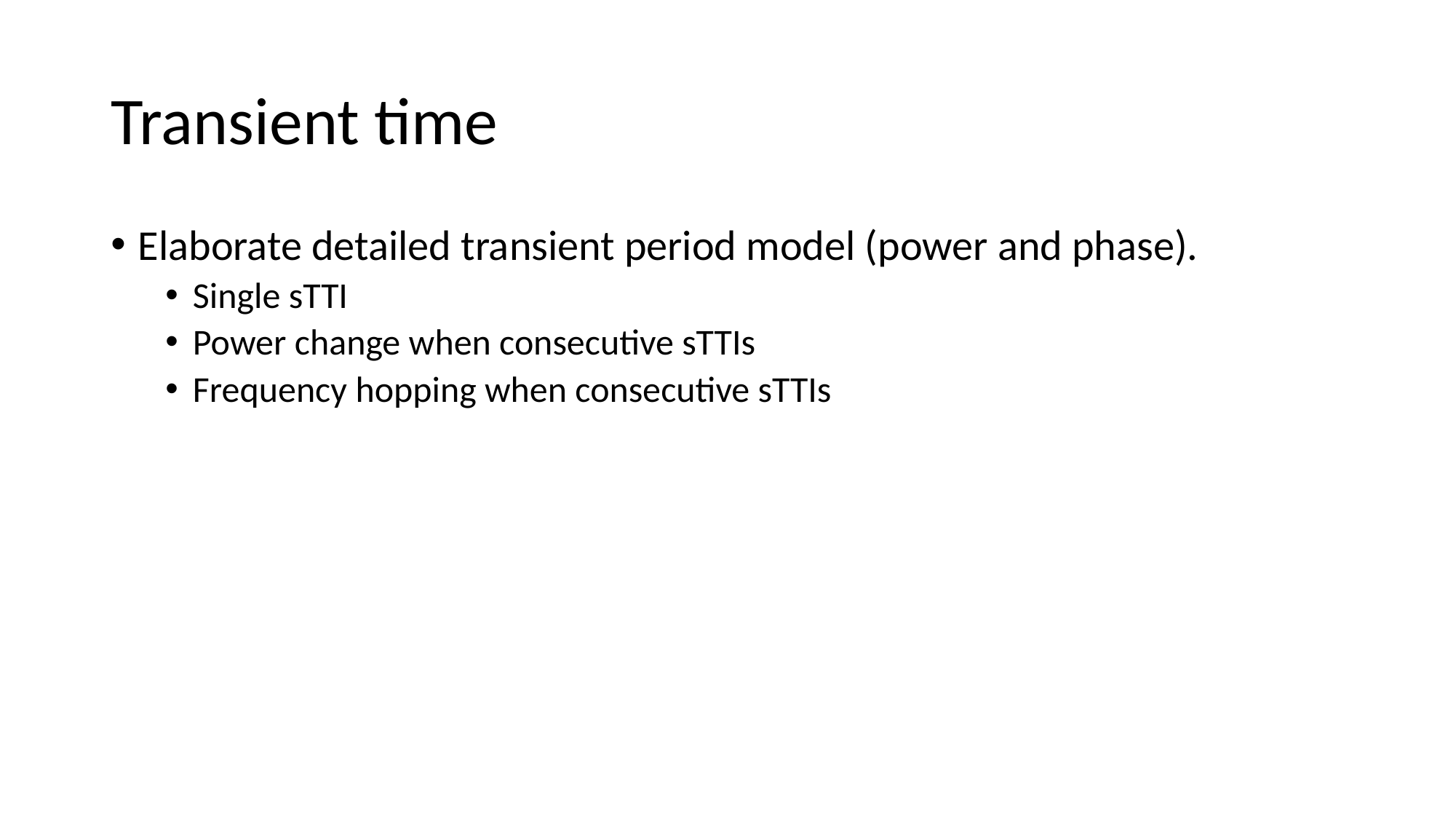

# Transient time
Elaborate detailed transient period model (power and phase).
Single sTTI
Power change when consecutive sTTIs
Frequency hopping when consecutive sTTIs